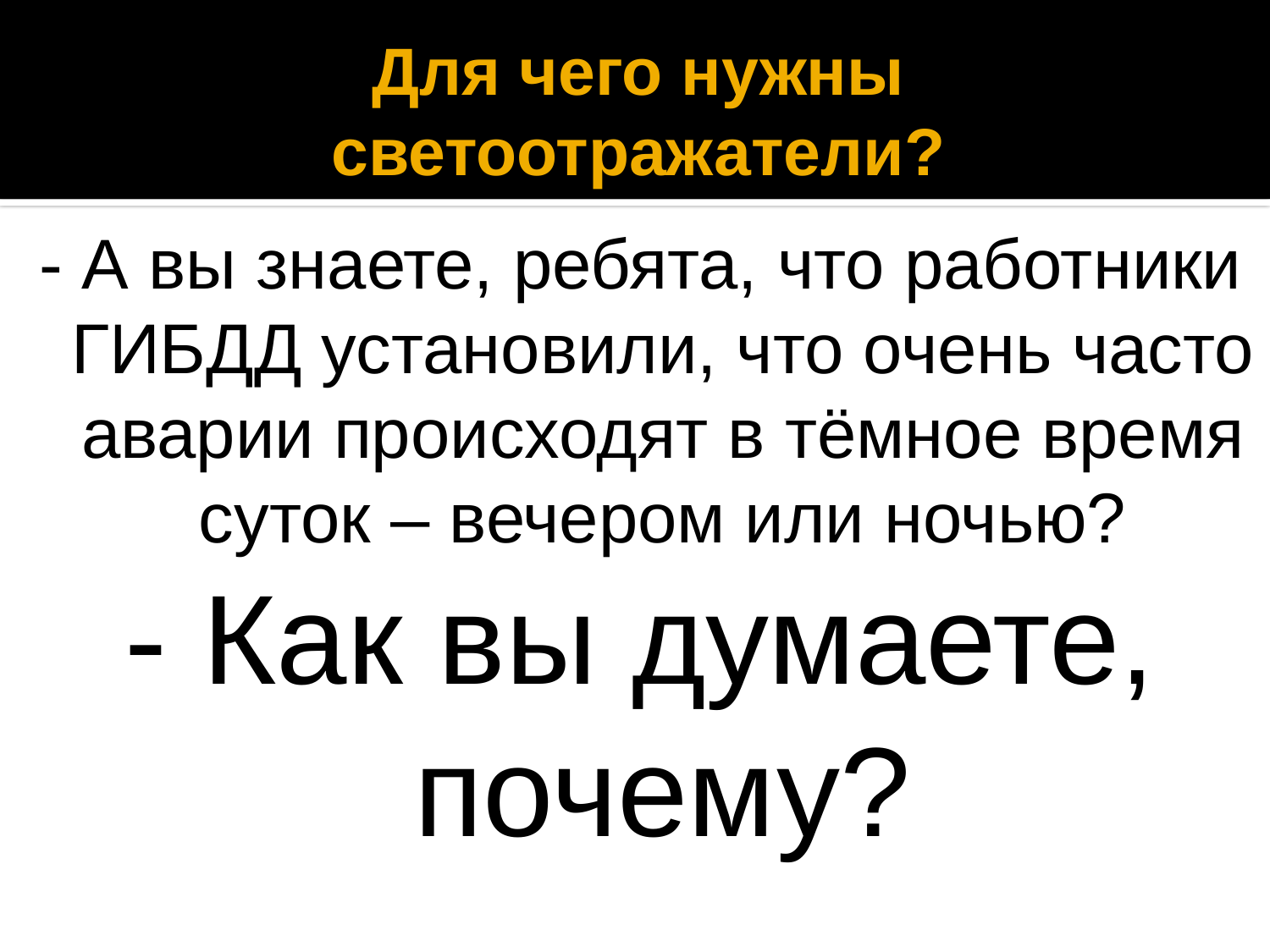

# Для чего нужны светоотражатели?
- А вы знаете, ребята, что работники ГИБДД установили, что очень часто аварии происходят в тёмное время суток – вечером или ночью?
- Как вы думаете, почему?